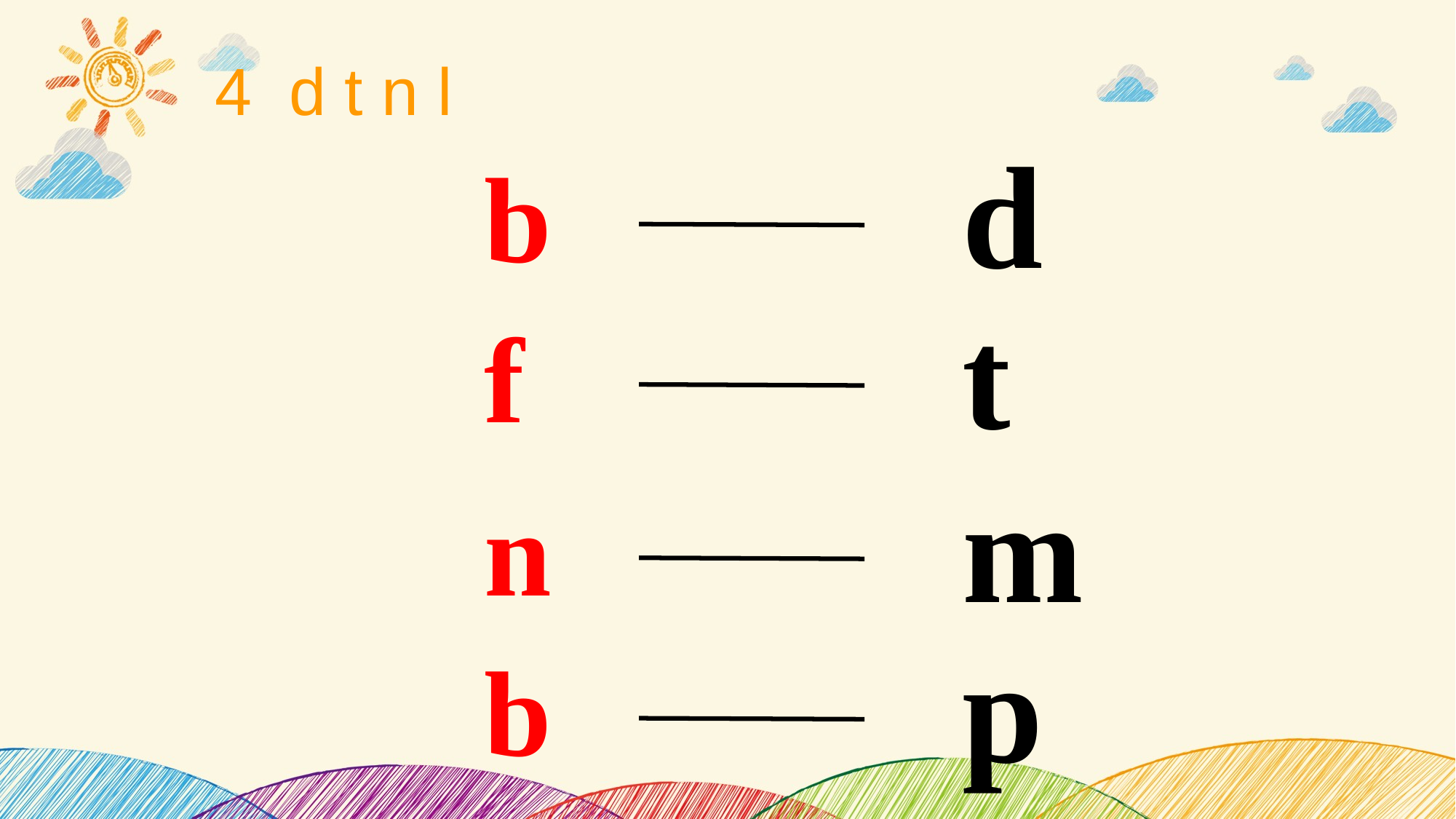

4  d t n l
d
b

t
f

m
n

p
b